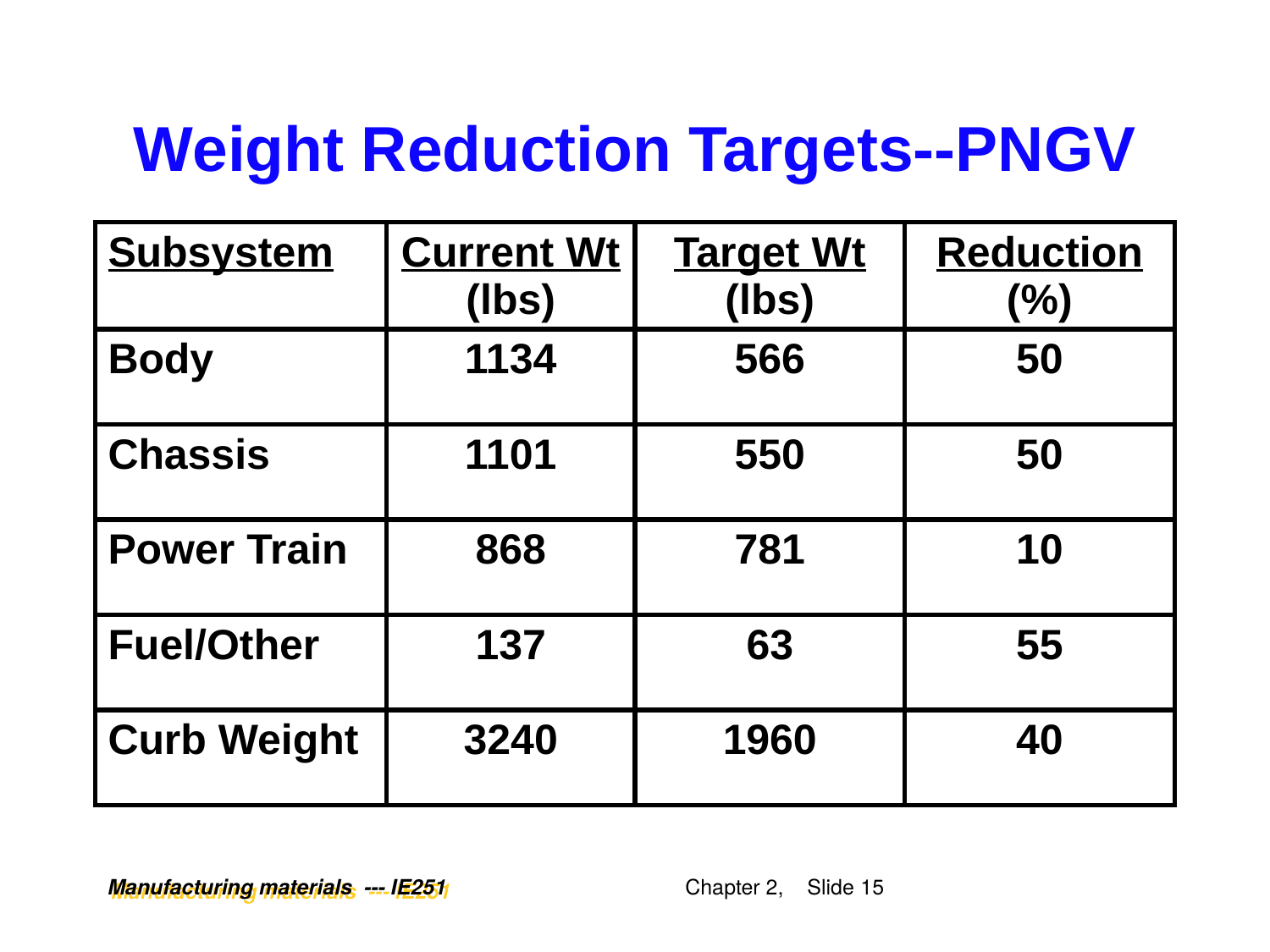

# Weight Reduction Targets--PNGV
| Subsystem | Current Wt (lbs) | Target Wt (lbs) | Reduction (%) |
| --- | --- | --- | --- |
| Body | 1134 | 566 | 50 |
| Chassis | 1101 | 550 | 50 |
| Power Train | 868 | 781 | 10 |
| Fuel/Other | 137 | 63 | 55 |
| Curb Weight | 3240 | 1960 | 40 |